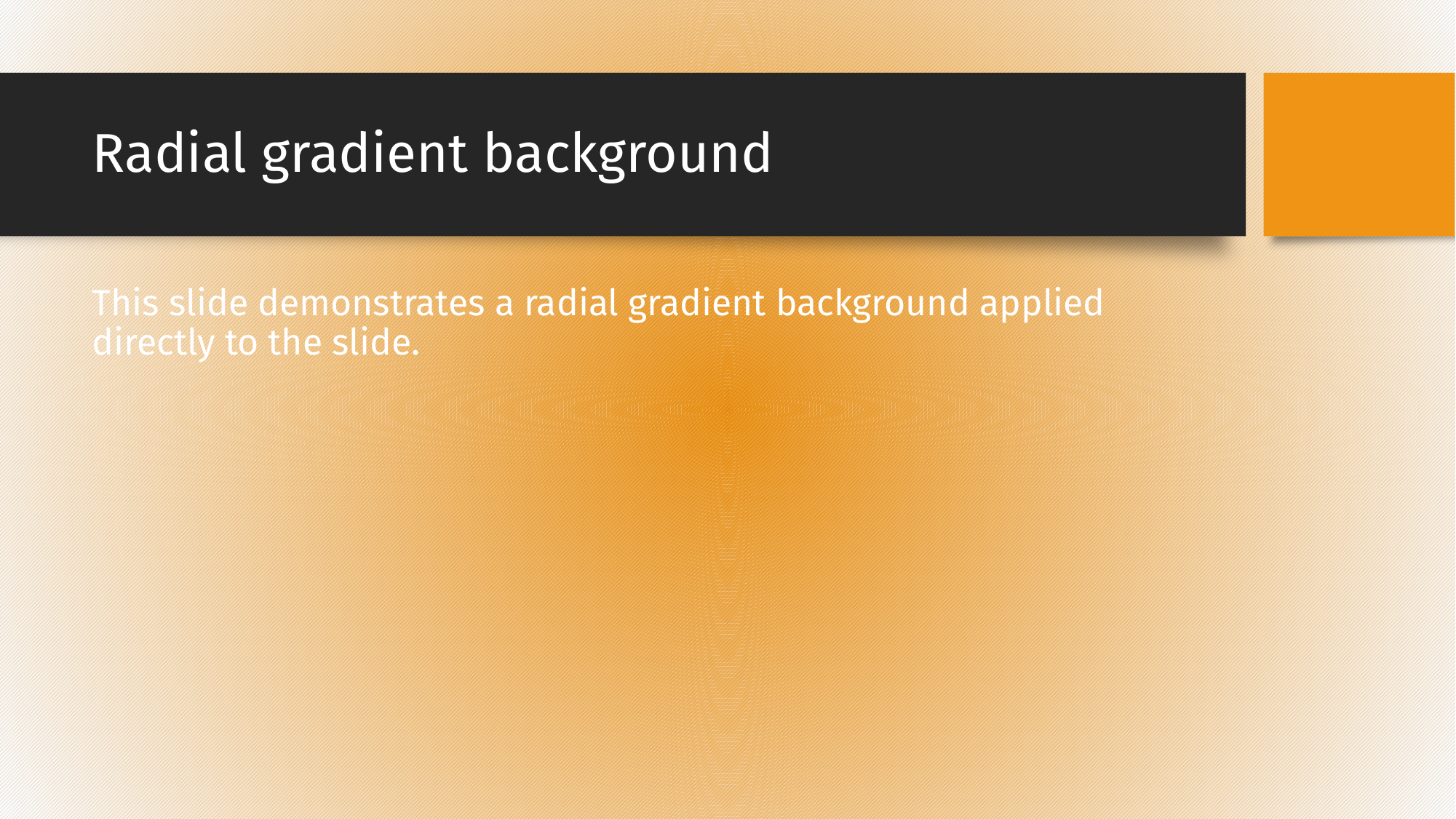

# Radial gradient background
This slide demonstrates a radial gradient background applied directly to the slide.